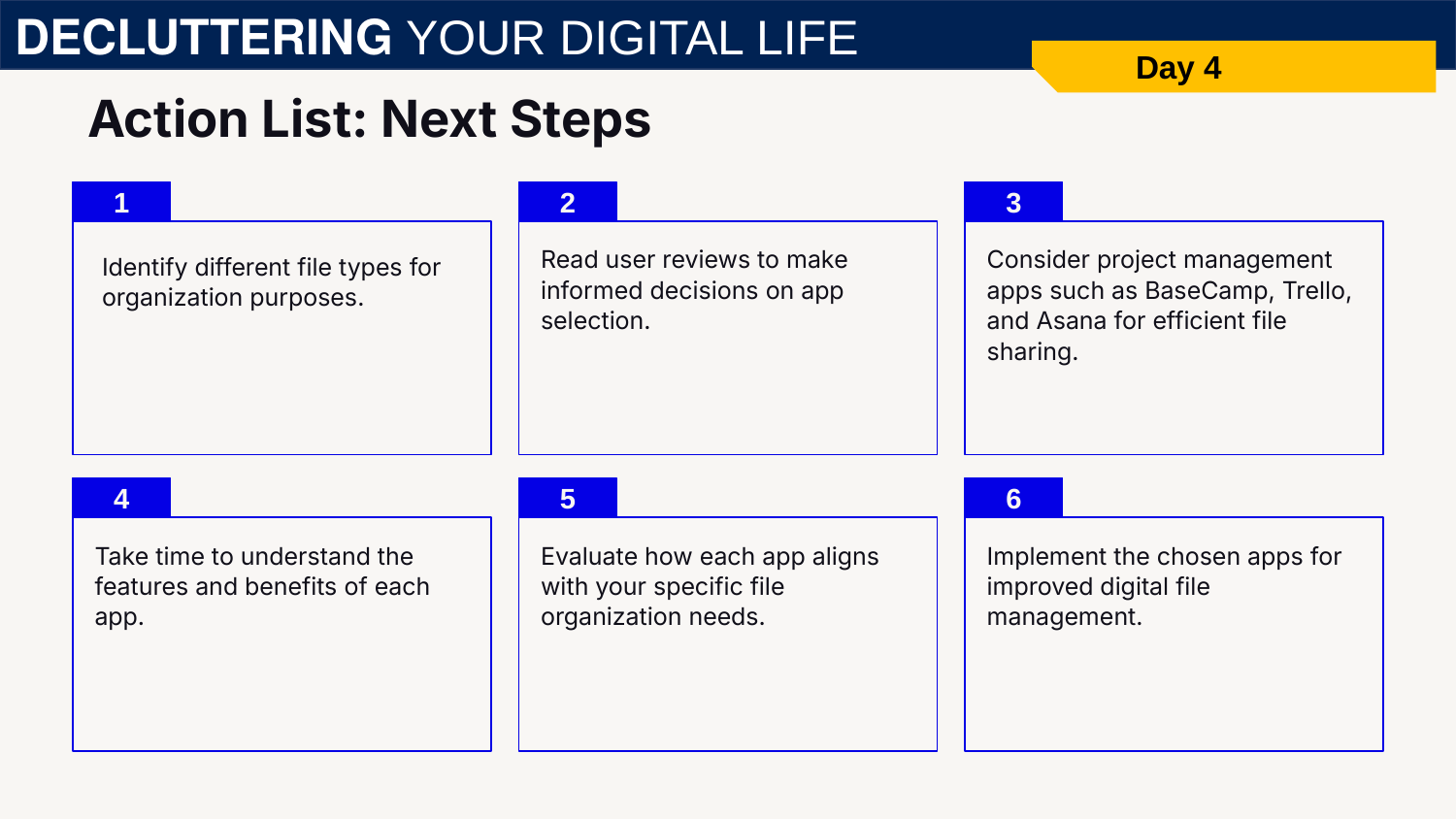

DECLUTTERING YOUR DIGITAL LIFE
Day 4

# Action List: Next Steps
Identify different file types for organization purposes.
Read user reviews to make informed decisions on app selection.
Consider project management apps such as BaseCamp, Trello, and Asana for efficient file sharing.
Take time to understand the features and benefits of each app.
Evaluate how each app aligns with your specific file organization needs.
Implement the chosen apps for improved digital file management.